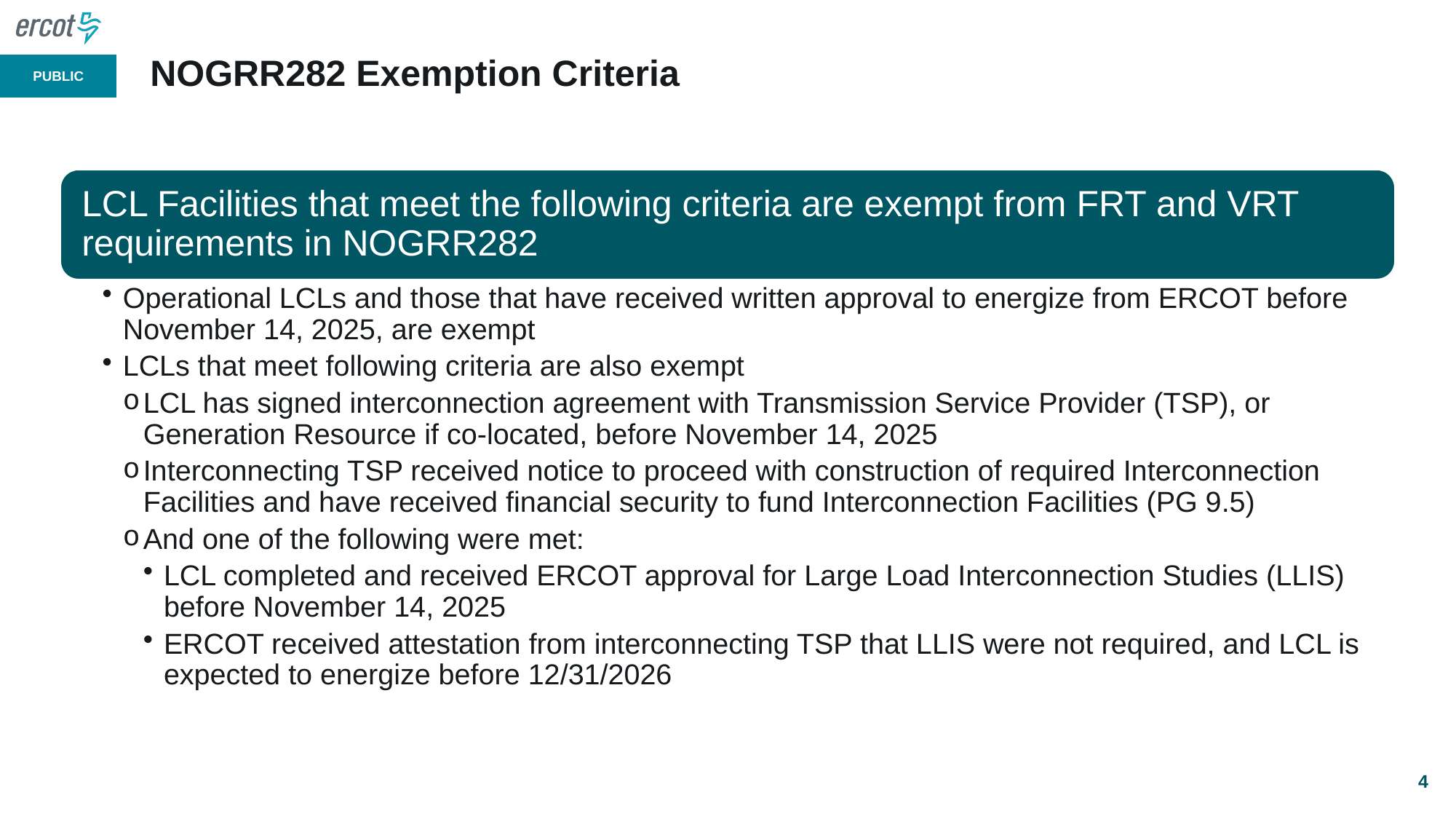

# NOGRR282 Exemption Criteria
LCL Facilities that meet the following criteria are exempt from FRT and VRT requirements in NOGRR282
Operational LCLs and those that have received written approval to energize from ERCOT before November 14, 2025, are exempt
LCLs that meet following criteria are also exempt
LCL has signed interconnection agreement with Transmission Service Provider (TSP), or Generation Resource if co-located, before November 14, 2025
Interconnecting TSP received notice to proceed with construction of required Interconnection Facilities and have received financial security to fund Interconnection Facilities (PG 9.5)
And one of the following were met:
LCL completed and received ERCOT approval for Large Load Interconnection Studies (LLIS) before November 14, 2025
ERCOT received attestation from interconnecting TSP that LLIS were not required, and LCL is expected to energize before 12/31/2026
4